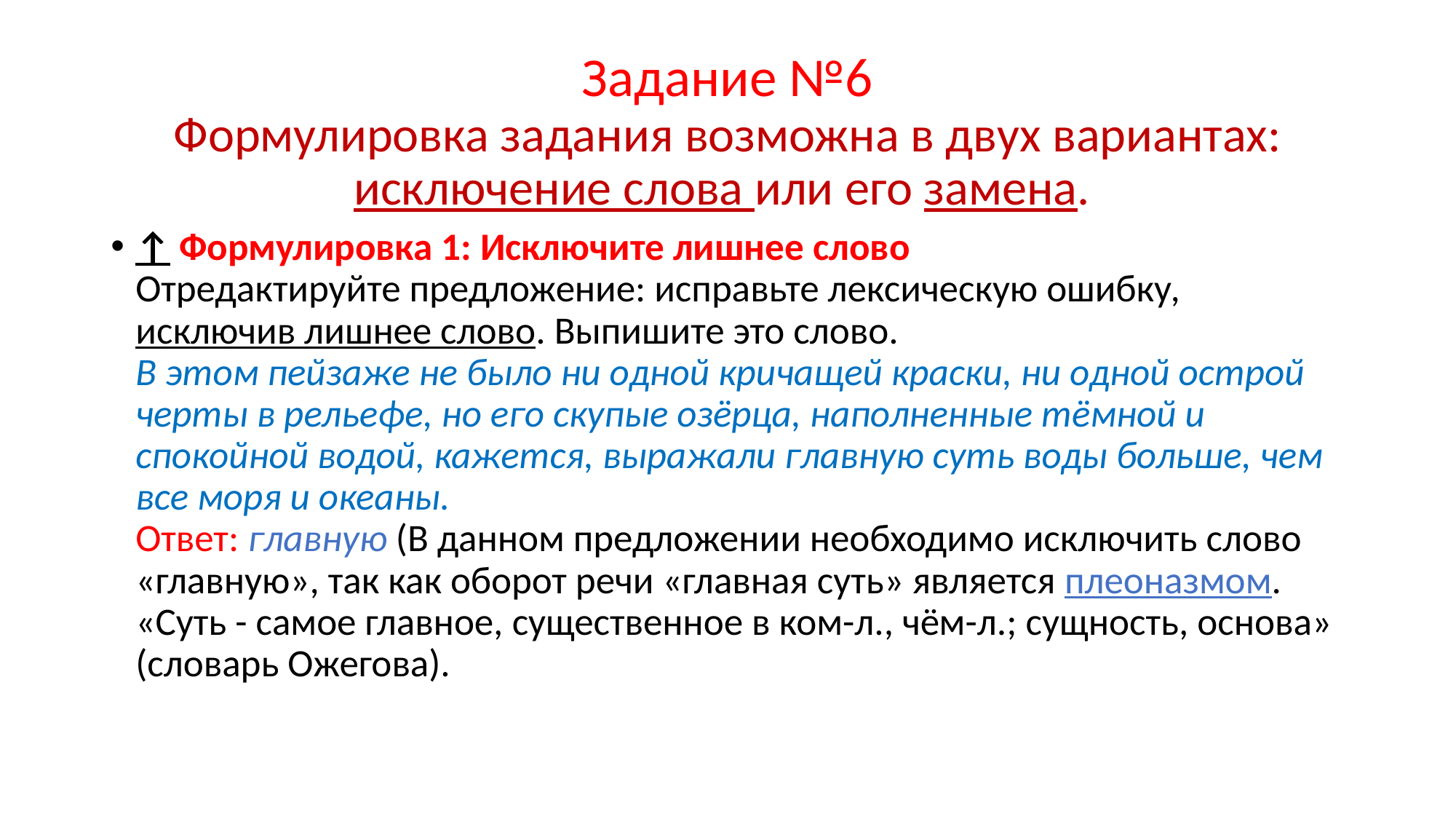

# Задание №6 Формулировка задания возможна в двух вариантах: исключение слова или его замена.
↑ Формулировка 1: Исключите лишнее слово
Отредактируйте предложение: исправьте лексическую ошибку, исключив лишнее слово. Выпишите это слово.
В этом пейзаже не было ни одной кричащей краски, ни одной острой черты в рельефе, но его скупые озёрца, наполненные тёмной и спокойной водой, кажется, выражали главную суть воды больше, чем все моря и океаны.
Ответ: главную (В данном предложении необходимо исключить слово «главную», так как оборот речи «главная суть» является плеоназмом. «Суть - самое главное, существенное в ком-л., чём-л.; сущность, основа» (словарь Ожегова).